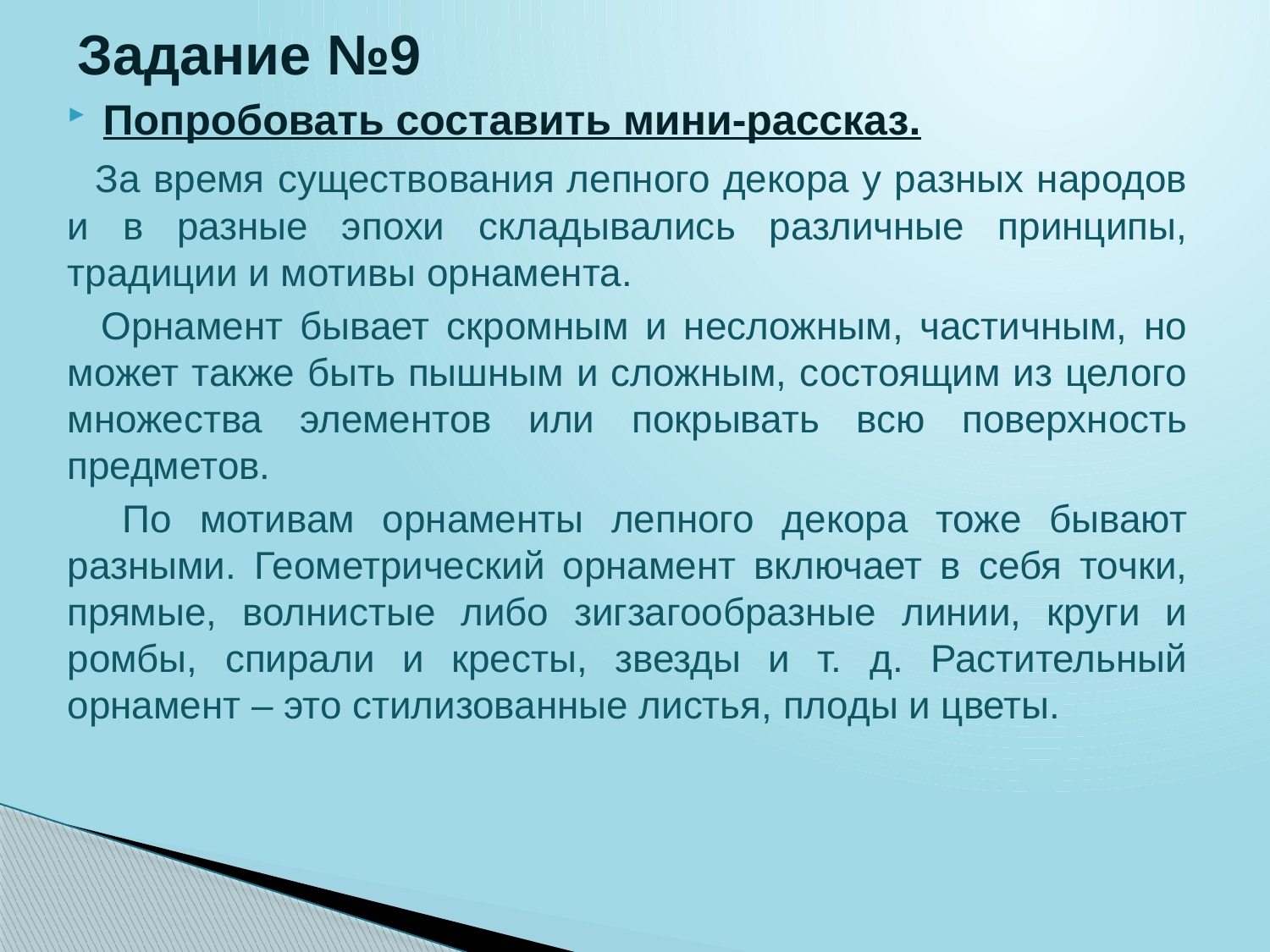

# Задание №9
Попробовать составить мини-рассказ.
  За время существования лепного декора у разных народов и в разные эпохи складывались различные принципы, традиции и мотивы орнамента.
  Орнамент бывает скромным и несложным, частичным, но может также быть пышным и сложным, состоящим из целого множества элементов или покрывать всю поверхность предметов.
  По мотивам орнаменты лепного декора тоже бывают разными. Геометрический орнамент включает в себя точки, прямые, волнистые либо зигзагообразные линии, круги и ромбы, спирали и кресты, звезды и т. д. Растительный орнамент – это стилизованные листья, плоды и цветы.